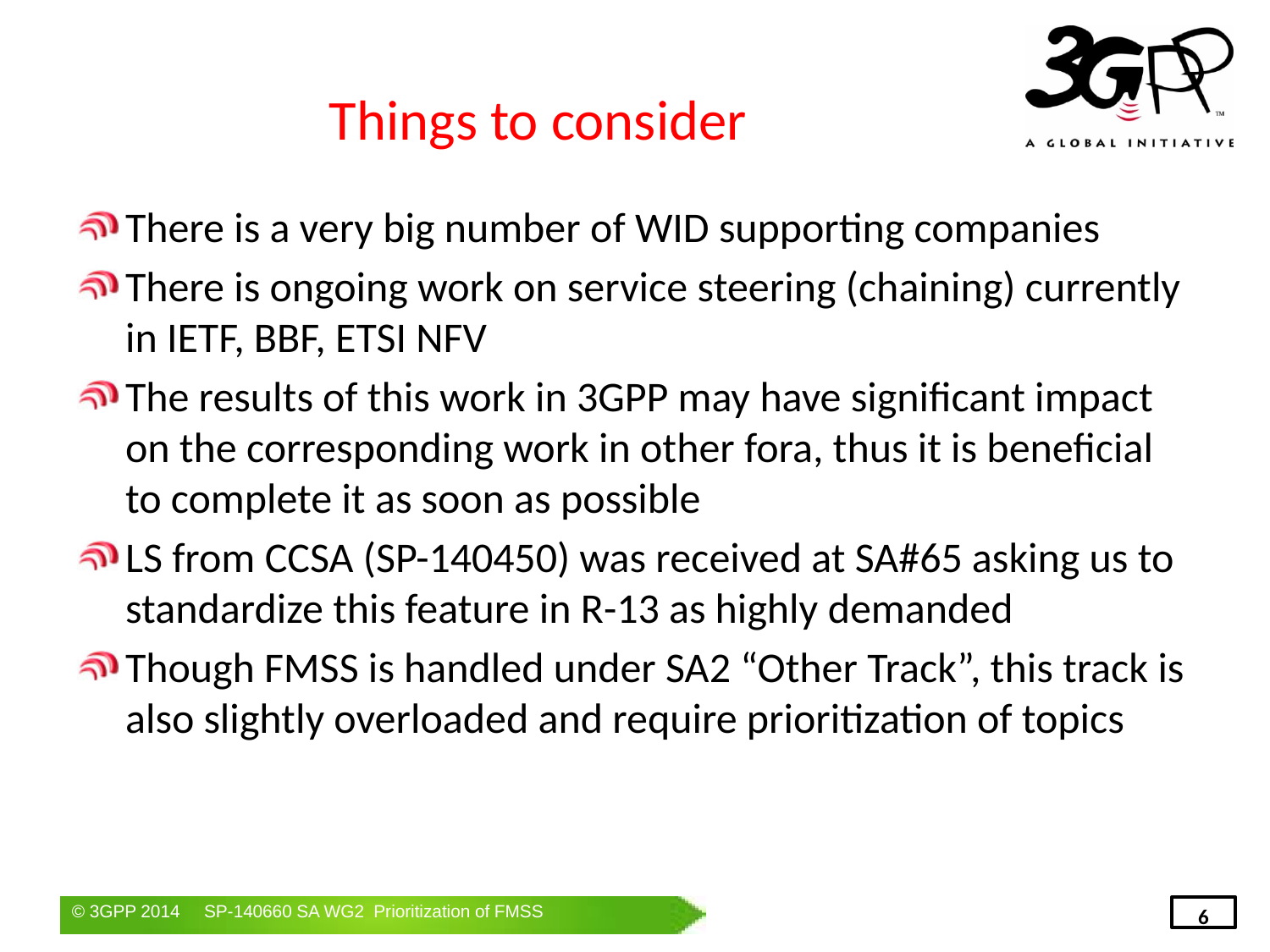

# Things to consider
There is a very big number of WID supporting companies
There is ongoing work on service steering (chaining) currently in IETF, BBF, ETSI NFV
The results of this work in 3GPP may have significant impact on the corresponding work in other fora, thus it is beneficial to complete it as soon as possible
LS from CCSA (SP-140450) was received at SA#65 asking us to standardize this feature in R-13 as highly demanded
Though FMSS is handled under SA2 “Other Track”, this track is also slightly overloaded and require prioritization of topics